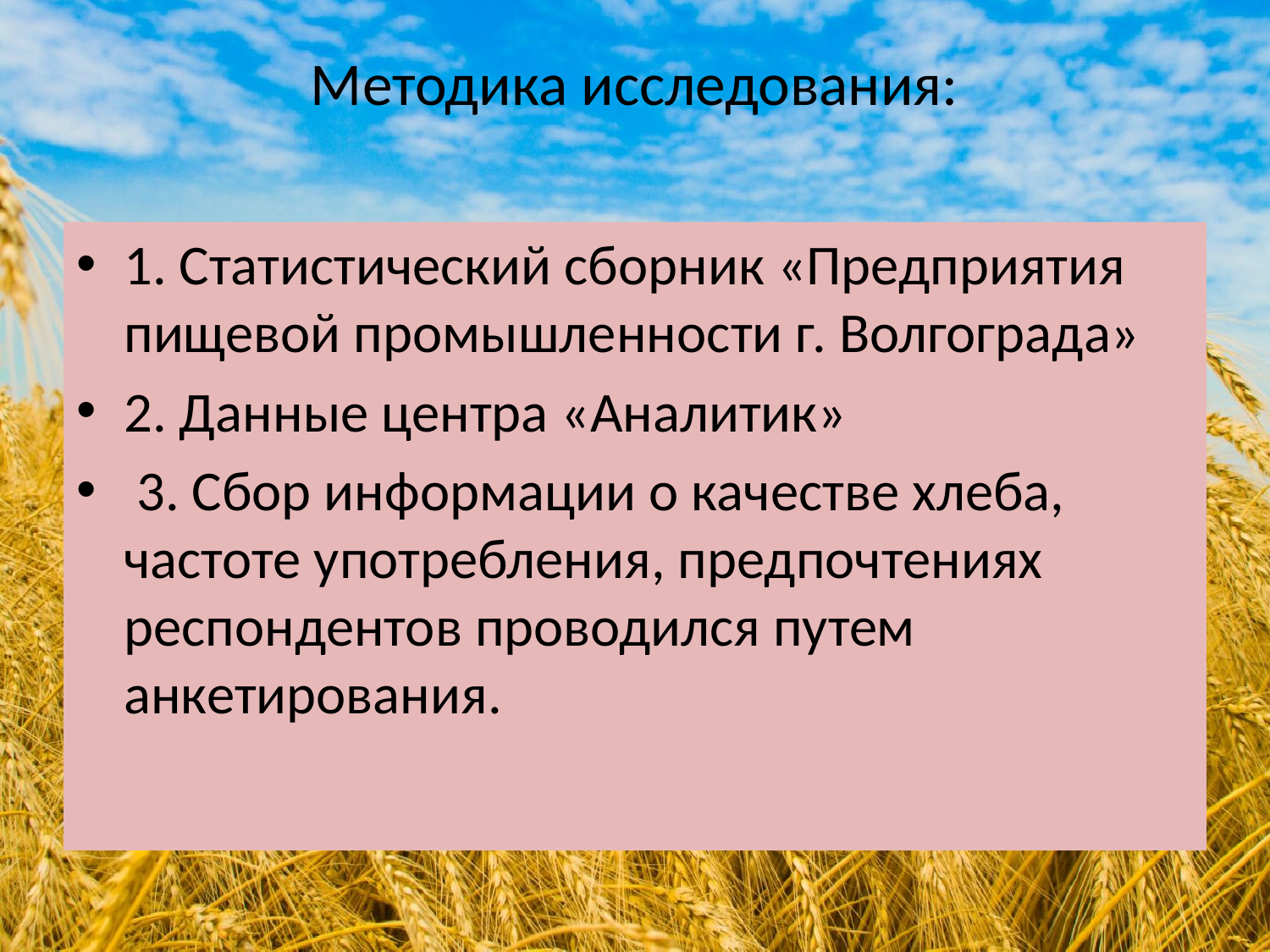

# Методика исследования:
1. Статистический сборник «Предприятия пищевой промышленности г. Волгограда»
2. Данные центра «Аналитик»
 3. Сбор информации о качестве хлеба, частоте употребления, предпочтениях респондентов проводился путем анкетирования.